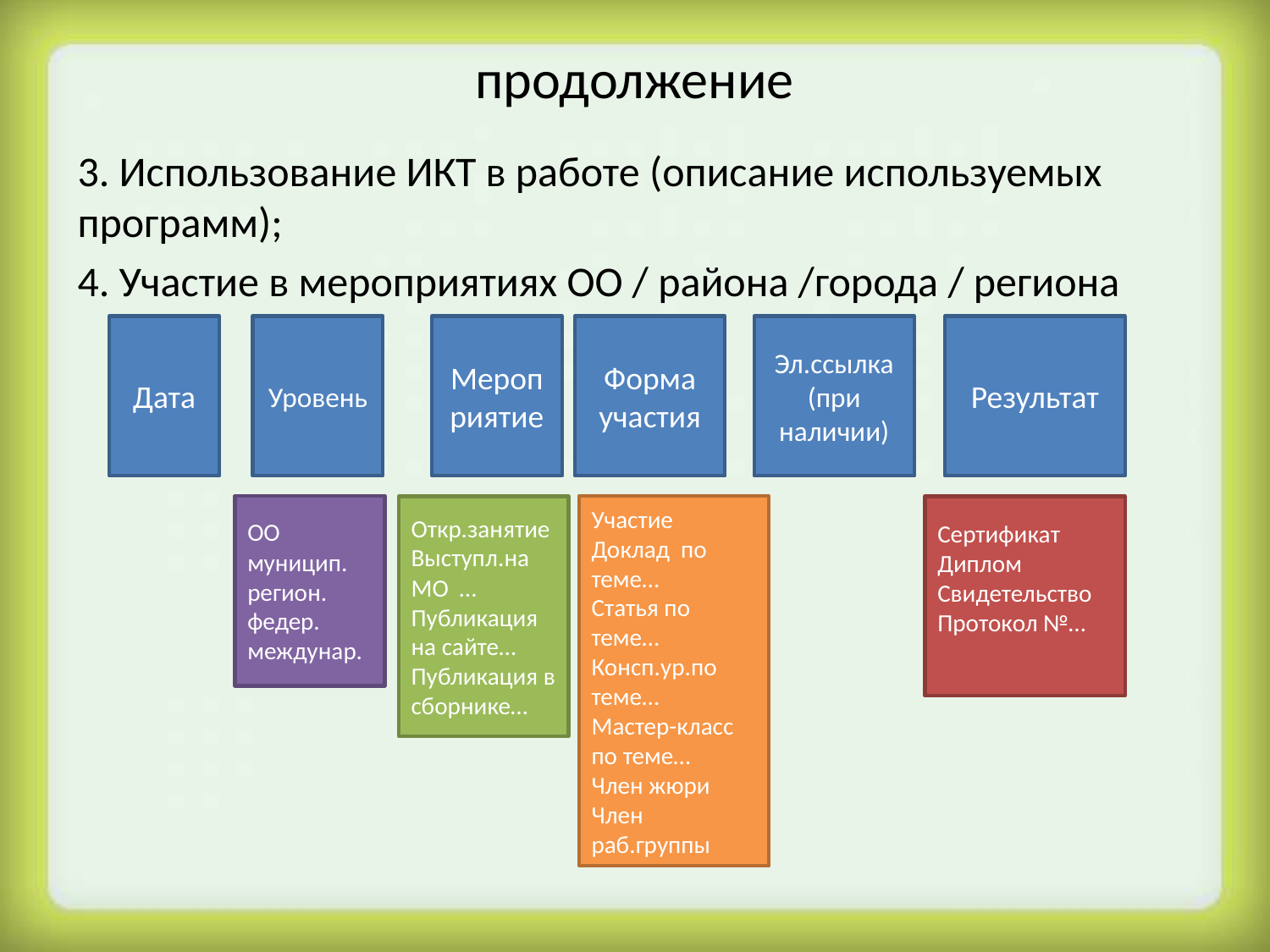

# продолжение
3. Использование ИКТ в работе (описание используемых программ);
4. Участие в мероприятиях ОО / района /города / региона

Дата
Уровень
Мероприятие
Форма участия
Эл.ссылка (при наличии)
Результат
ОО
муницип.
регион.
федер.
междунар.
Участие
Доклад  по теме…
Статья по теме…
Консп.ур.по теме…
Мастер-класс по теме…
Член жюри
Член раб.группы
Откр.занятие
Выступл.на МО  …
Публикация на сайте…
Публикация в сборнике…
Сертификат
Диплом
Свидетельство
Протокол №…